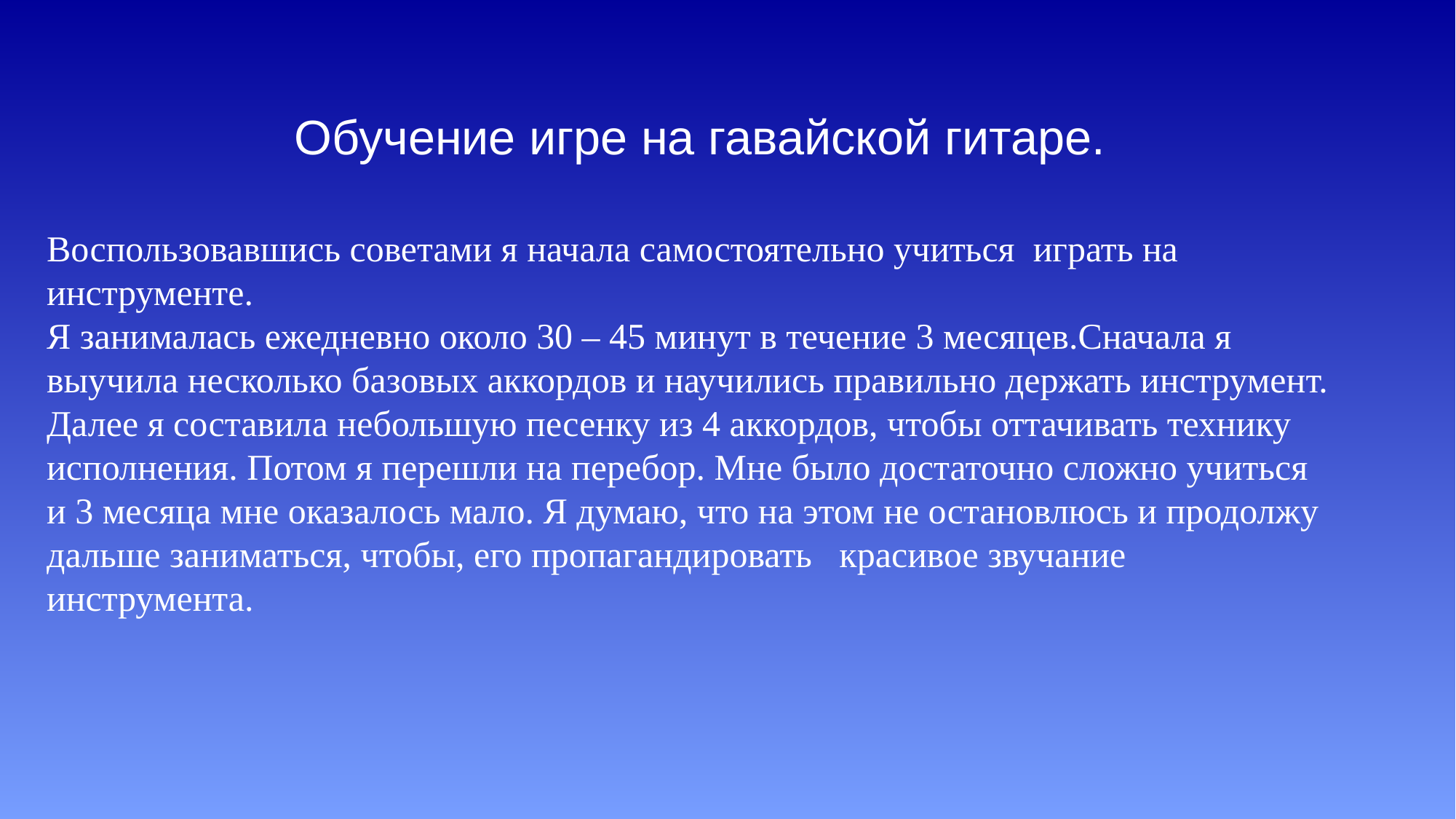

Обучение игре на гавайской гитаре.
Воспользовавшись советами я начала самостоятельно учиться  играть на инструменте.
Я занималась ежедневно около 30 – 45 минут в течение 3 месяцев.Сначала я выучила несколько базовых аккордов и научились правильно держать инструмент. Далее я составила небольшую песенку из 4 аккордов, чтобы оттачивать технику исполнения. Потом я перешли на перебор. Мне было достаточно сложно учиться и 3 месяца мне оказалось мало. Я думаю, что на этом не остановлюсь и продолжу дальше заниматься, чтобы, его пропагандировать   красивое звучание инструмента.